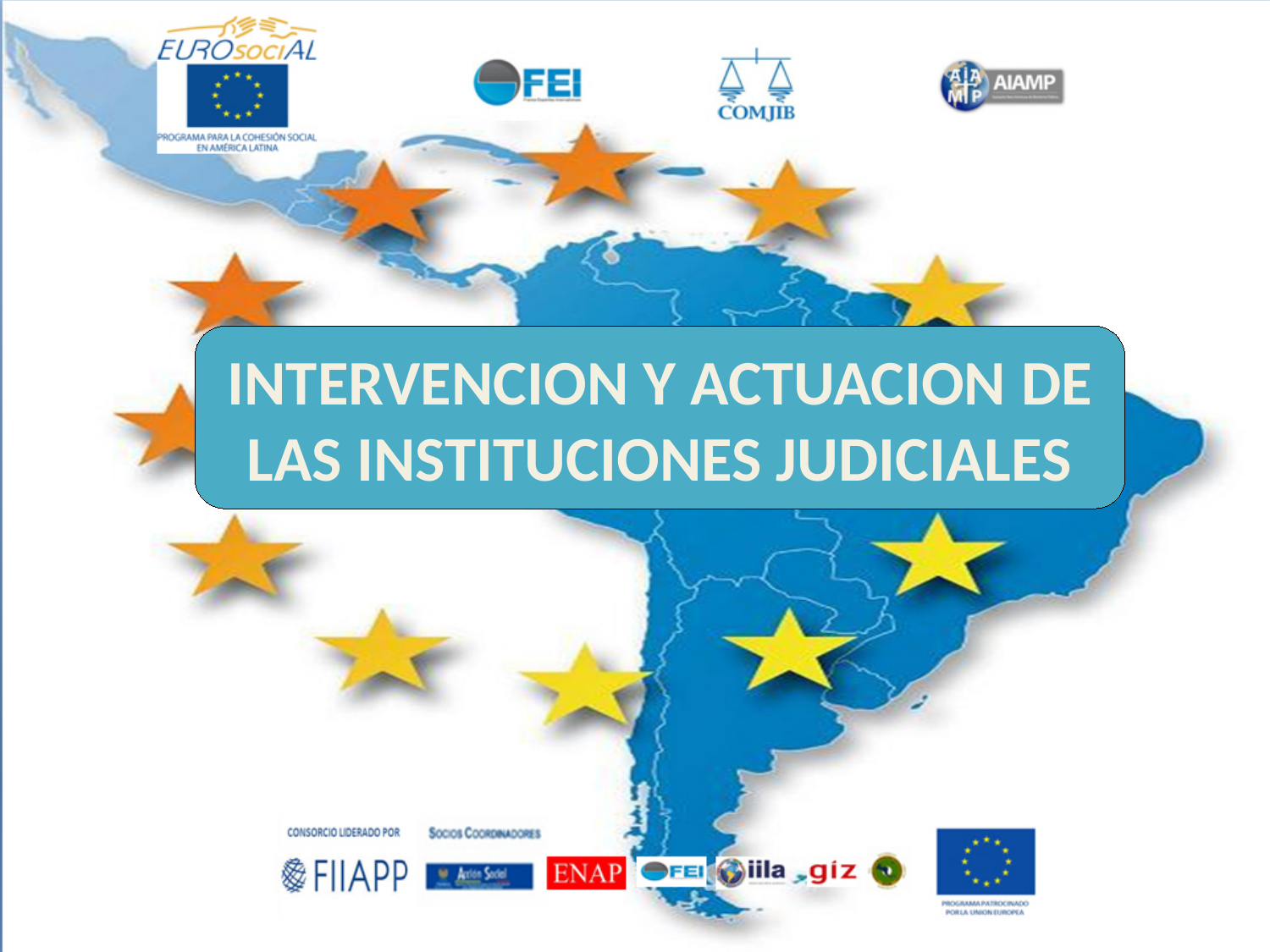

INTERVENCION Y ACTUACION DE LAS INSTITUCIONES JUDICIALES